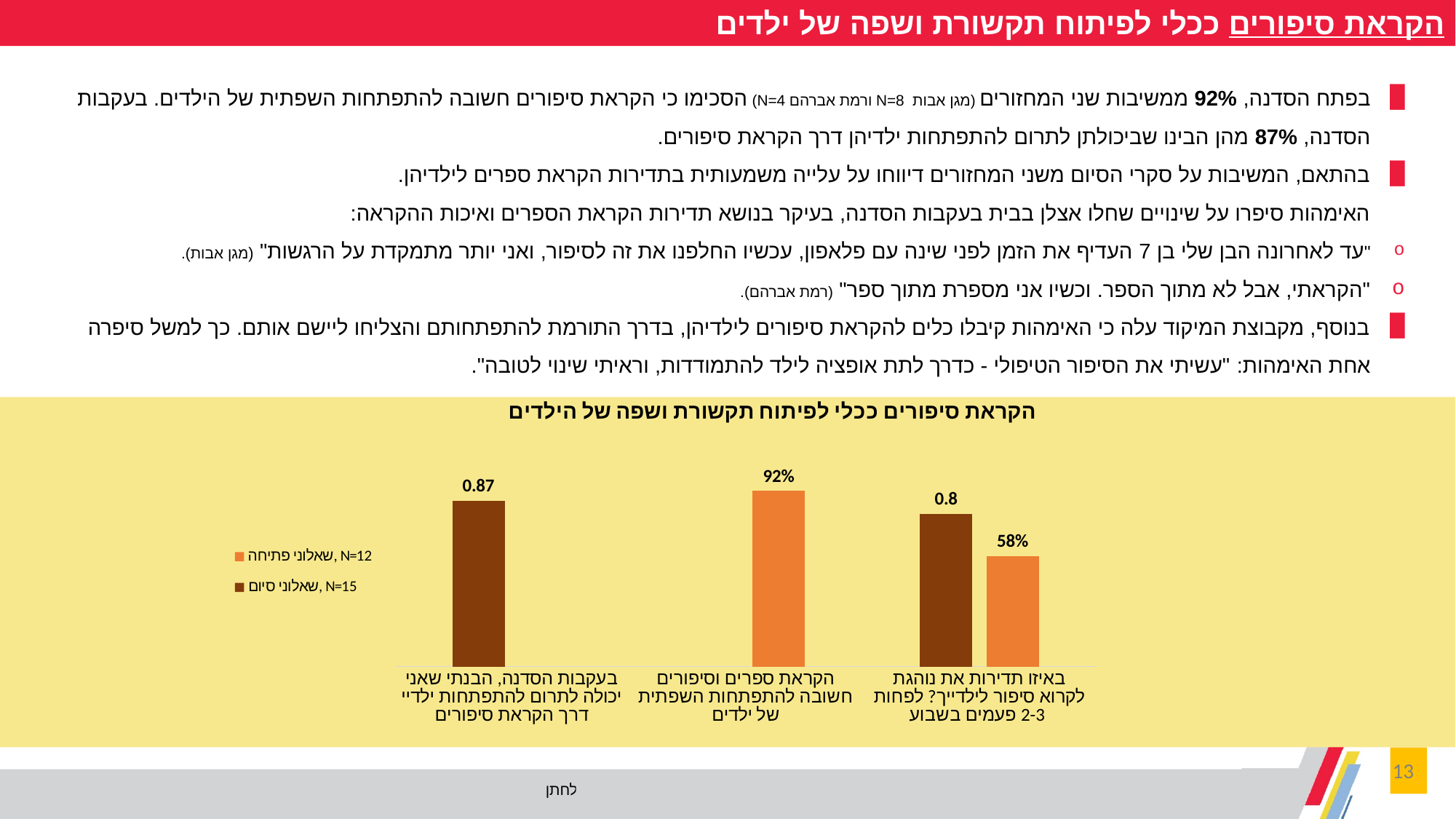

הקראת סיפורים ככלי לפיתוח תקשורת ושפה של ילדים
בפתח הסדנה, 92% ממשיבות שני המחזורים (מגן אבות  N=8 ורמת אברהם N=4) הסכימו כי הקראת סיפורים חשובה להתפתחות השפתית של הילדים. בעקבות הסדנה, 87% מהן הבינו שביכולתן לתרום להתפתחות ילדיהן דרך הקראת סיפורים.
בהתאם, המשיבות על סקרי הסיום משני המחזורים דיווחו על עלייה משמעותית בתדירות הקראת ספרים לילדיהן.
האימהות סיפרו על שינויים שחלו אצלן בבית בעקבות הסדנה, בעיקר בנושא תדירות הקראת הספרים ואיכות ההקראה:
"עד לאחרונה הבן שלי בן 7 העדיף את הזמן לפני שינה עם פלאפון, עכשיו החלפנו את זה לסיפור, ואני יותר מתמקדת על הרגשות" (מגן אבות).
"הקראתי, אבל לא מתוך הספר. וכשיו אני מספרת מתוך ספר" (רמת אברהם).
בנוסף, מקבוצת המיקוד עלה כי האימהות קיבלו כלים להקראת סיפורים לילדיהן, בדרך התורמת להתפתחותם והצליחו ליישם אותם. כך למשל סיפרה אחת האימהות: "עשיתי את הסיפור הטיפולי - כדרך לתת אופציה לילד להתמודדות, וראיתי שינוי לטובה".

### Chart: הקראת סיפורים ככלי לפיתוח תקשורת ושפה של הילדים

| Category | שאלוני פתיחה, N=12 | שאלוני סיום, N=15 |
|---|---|---|
| באיזו תדירות את נוהגת לקרוא סיפור לילדייך? לפחות 2-3 פעמים בשבוע  | 0.58 | 0.8 |
| הקראת ספרים וסיפורים חשובה להתפתחות השפתית של ילדים | 0.92 | None |
| בעקבות הסדנה, הבנתי שאני יכולה לתרום להתפתחות ילדיי דרך הקראת סיפורים | None | 0.87 |
13